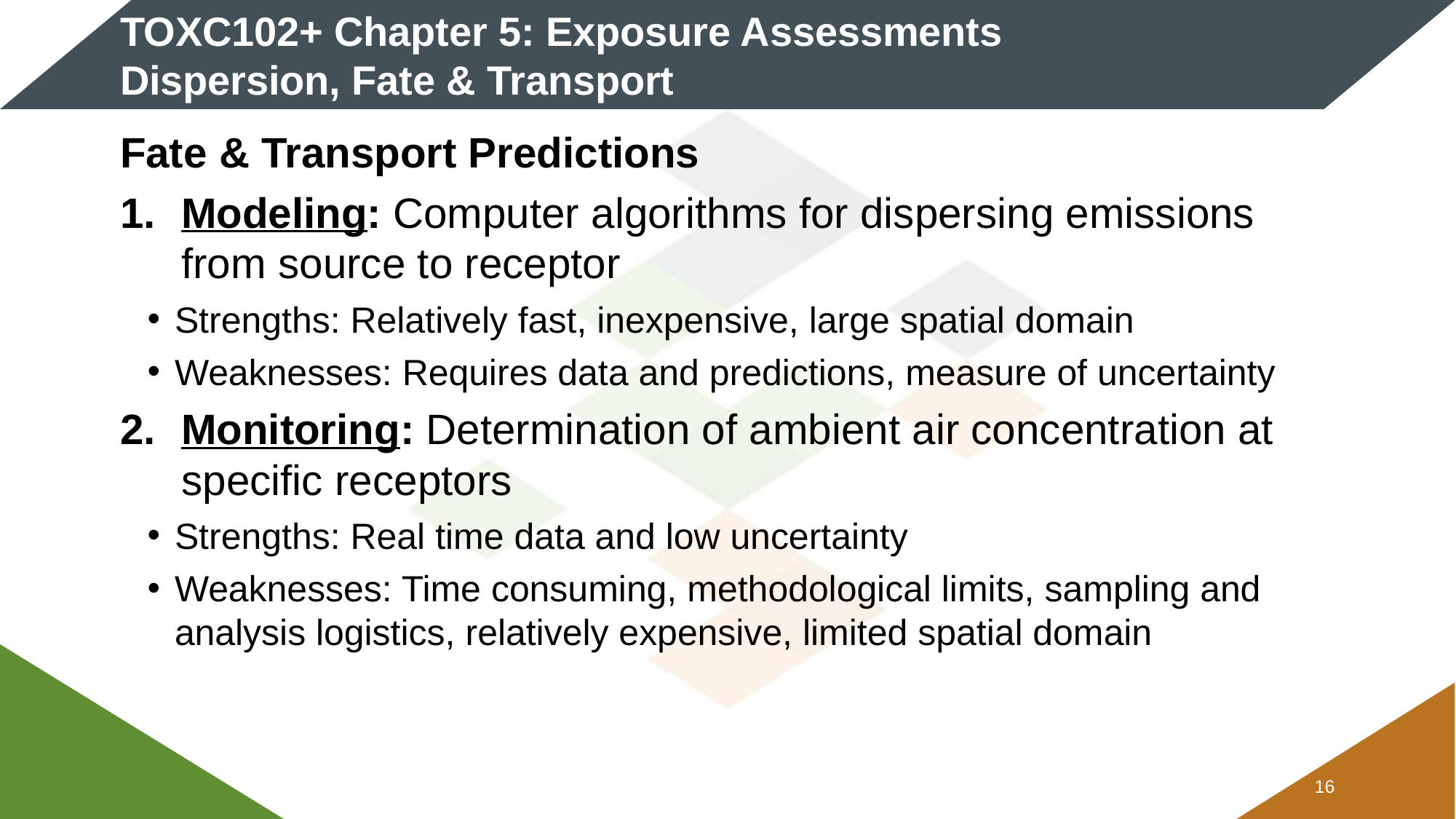

# TOXC102+ Chapter 5: Exposure Assessments Dispersion, Fate & Transport
Fate & Transport Predictions
Modeling: Computer algorithms for dispersing emissions from source to receptor
Strengths: Relatively fast, inexpensive, large spatial domain
Weaknesses: Requires data and predictions, measure of uncertainty
Monitoring: Determination of ambient air concentration at specific receptors
Strengths: Real time data and low uncertainty
Weaknesses: Time consuming, methodological limits, sampling and analysis logistics, relatively expensive, limited spatial domain
16